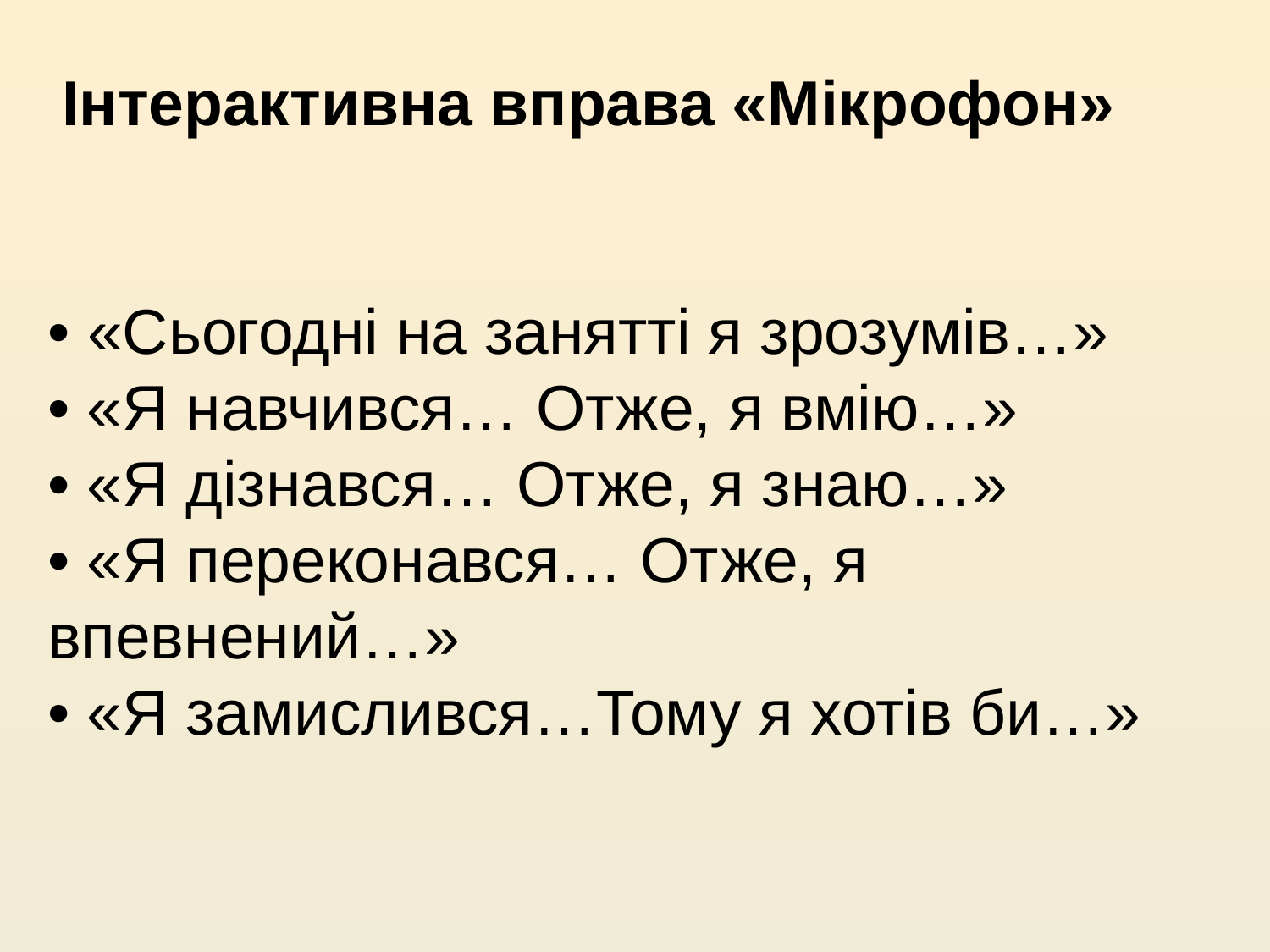

Інтерактивна вправа «Мікрофон»

• «Сьогодні на занятті я зрозумів…»
• «Я навчився… Отже, я вмію…»
• «Я дізнався… Отже, я знаю…»
• «Я переконався… Отже, я впевнений…»
• «Я замислився…Тому я хотів би…»